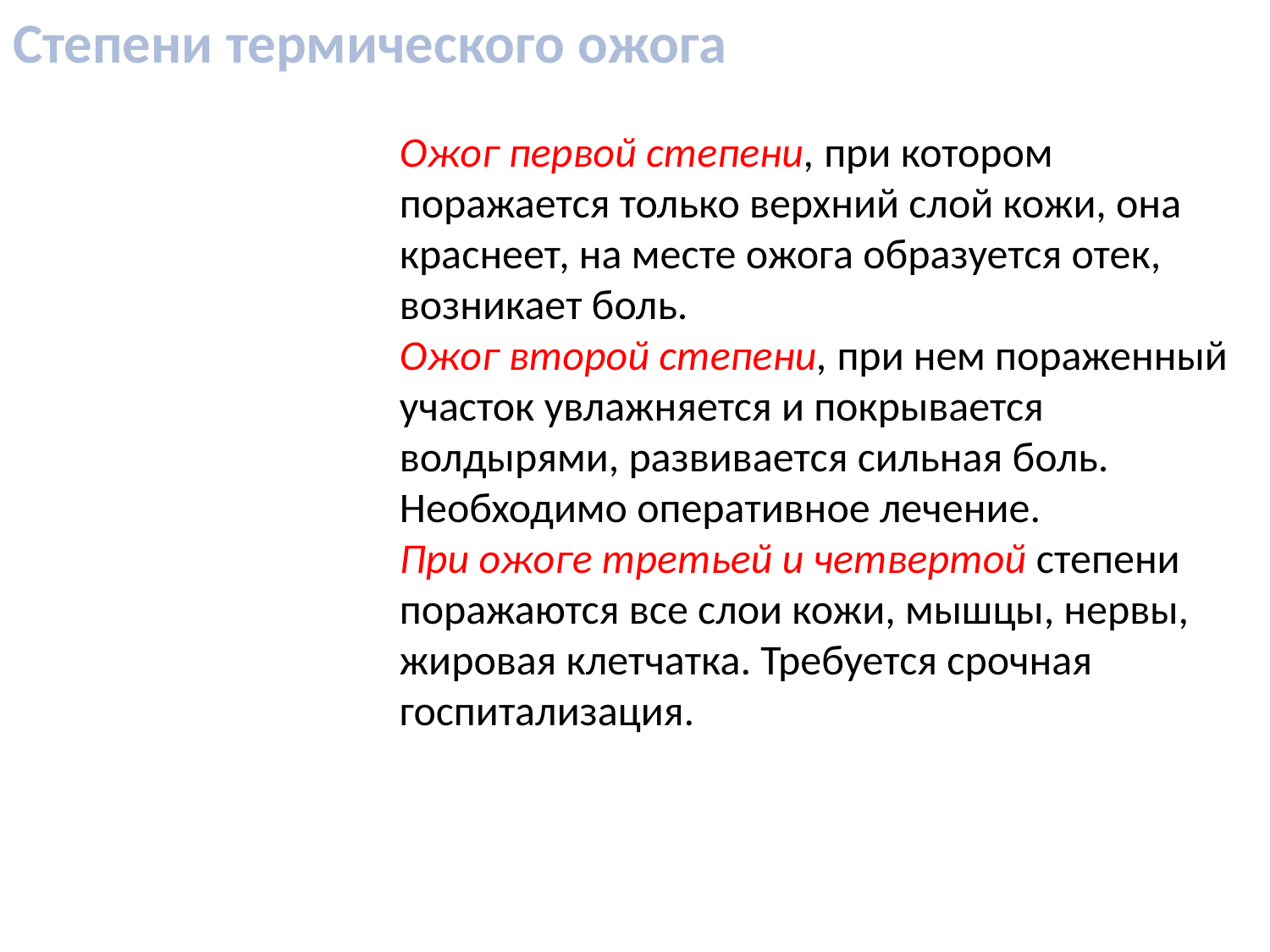

Степени термического ожога
Ожог первой степени, при котором поражается только верхний слой кожи, она краснеет, на месте ожога образуется отек, возникает боль.
Ожог второй степени, при нем пораженный участок увлажняется и покрывается волдырями, развивается сильная боль. Необходимо оперативное лечение.
При ожоге третьей и четвертой степени поражаются все слои кожи, мышцы, нервы, жировая клетчатка. Требуется срочная госпитализация.